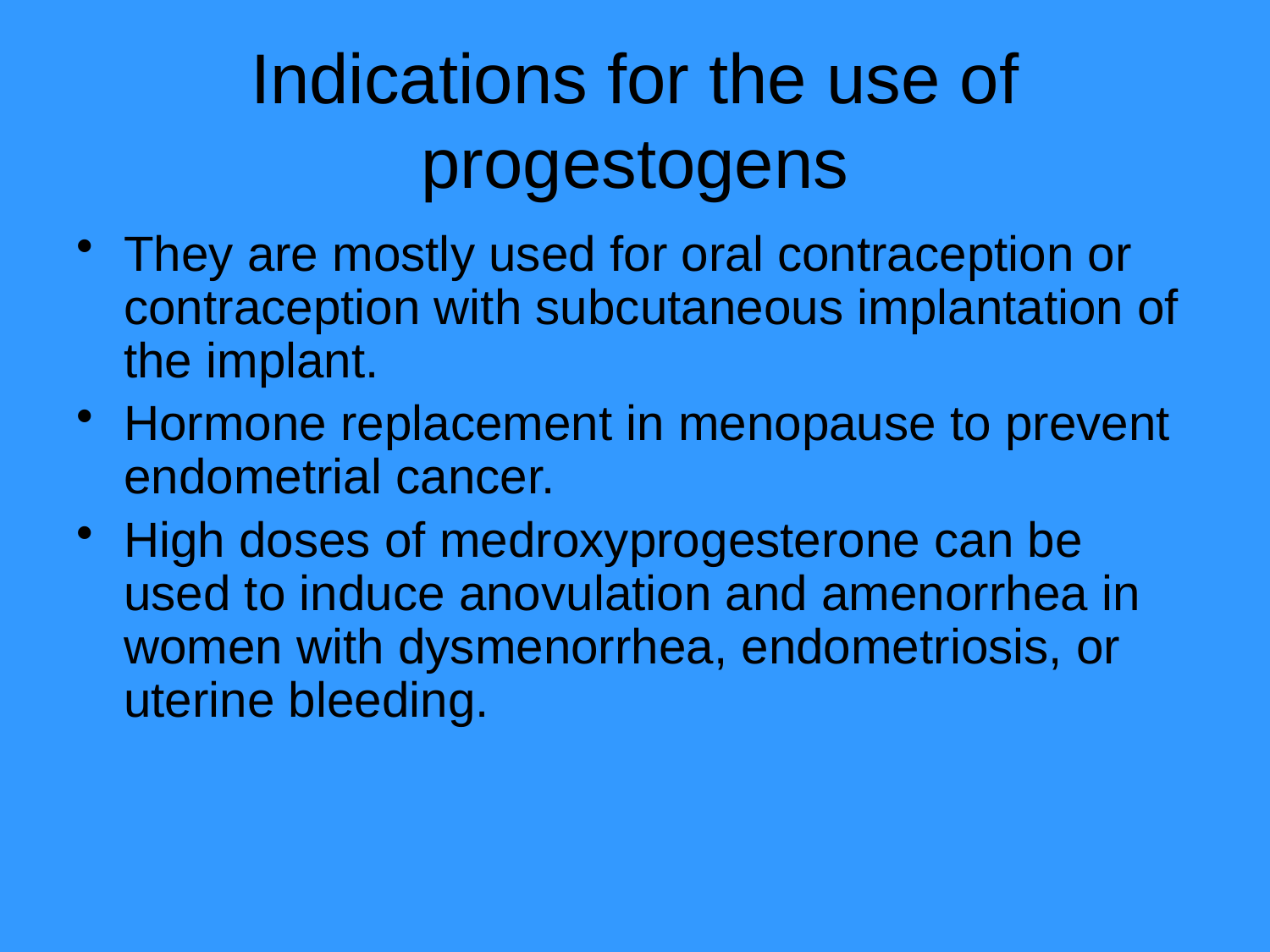

# Indications for the use of progestogens
They are mostly used for oral contraception or contraception with subcutaneous implantation of the implant.
Hormone replacement in menopause to prevent endometrial cancer.
High doses of medroxyprogesterone can be used to induce anovulation and amenorrhea in women with dysmenorrhea, endometriosis, or uterine bleeding.